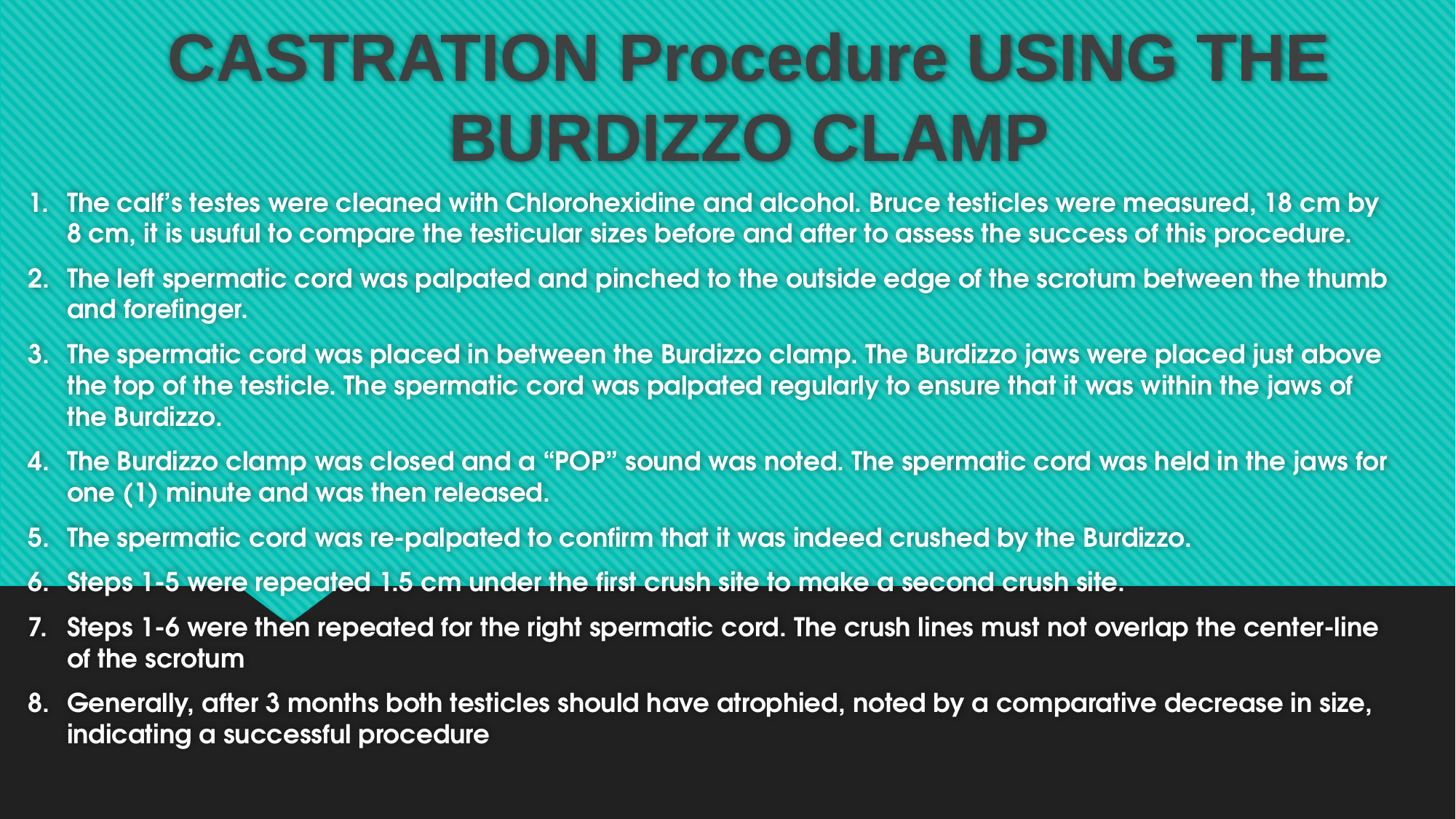

# CASTRATION Procedure USING THE BURDIZZO CLAMP
The calf’s testes were cleaned with Chlorohexidine and alcohol. Bruce testicles were measured, 18 cm by 8 cm, it is usuful to compare the testicular sizes before and after to assess the success of this procedure.
The left spermatic cord was palpated and pinched to the outside edge of the scrotum between the thumb and forefinger.
The spermatic cord was placed in between the Burdizzo clamp. The Burdizzo jaws were placed just above the top of the testicle. The spermatic cord was palpated regularly to ensure that it was within the jaws of the Burdizzo.
The Burdizzo clamp was closed and a “POP” sound was noted. The spermatic cord was held in the jaws for one (1) minute and was then released.
The spermatic cord was re-palpated to confirm that it was indeed crushed by the Burdizzo.
Steps 1-5 were repeated 1.5 cm under the first crush site to make a second crush site.
Steps 1-6 were then repeated for the right spermatic cord. The crush lines must not overlap the center-line of the scrotum
Generally, after 3 months both testicles should have atrophied, noted by a comparative decrease in size, indicating a successful procedure